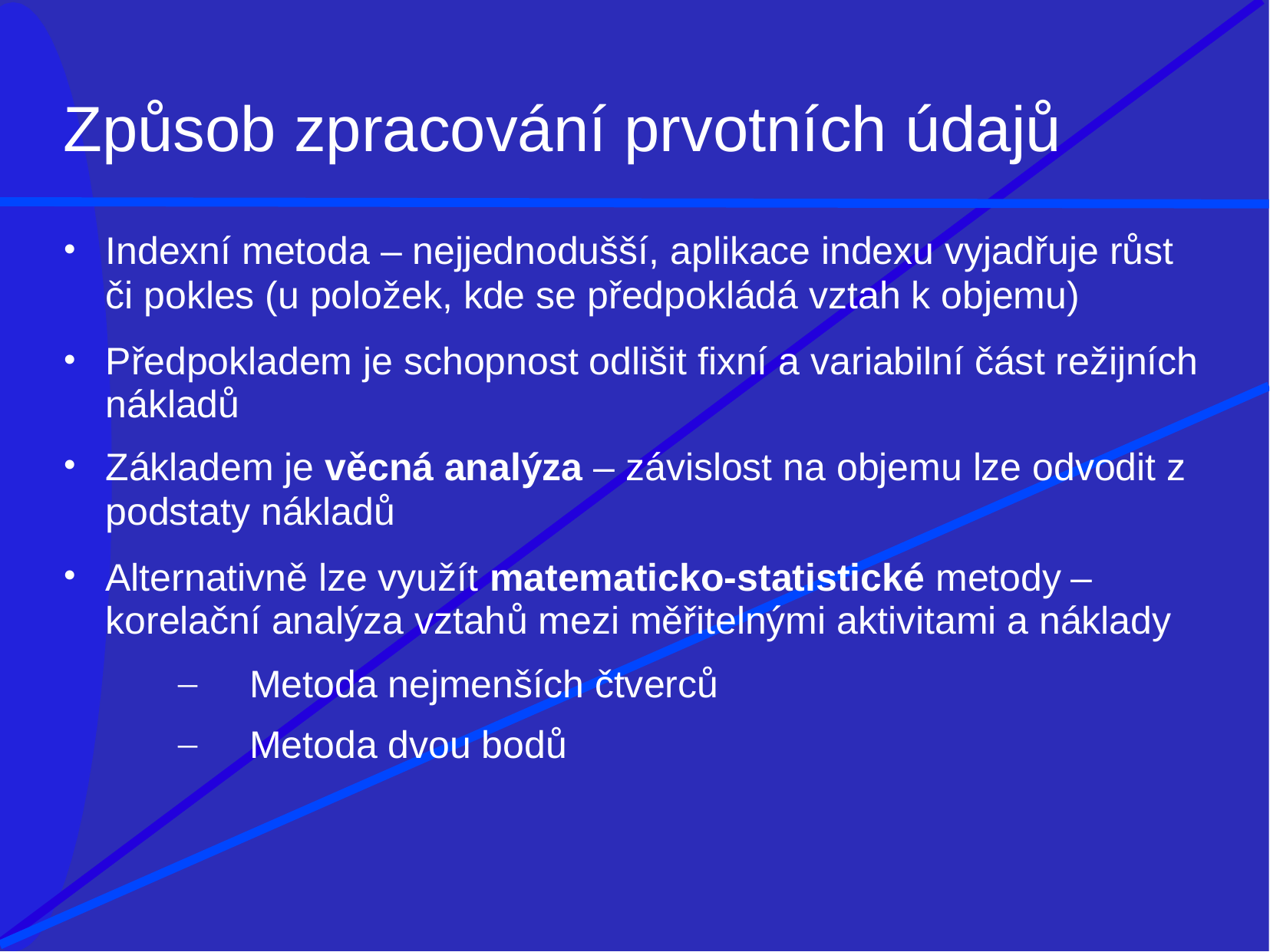

# Způsob zpracování prvotních údajů
Indexní metoda – nejjednodušší, aplikace indexu vyjadřuje růst
či pokles (u položek, kde se předpokládá vztah k objemu)
Předpokladem je schopnost odlišit fixní a variabilní část režijních nákladů
Základem je věcná analýza – závislost na objemu lze odvodit z
podstaty nákladů
Alternativně lze využít matematicko-statistické metody – korelační analýza vztahů mezi měřitelnými aktivitami a náklady
Metoda nejmenších čtverců
Metoda dvou bodů